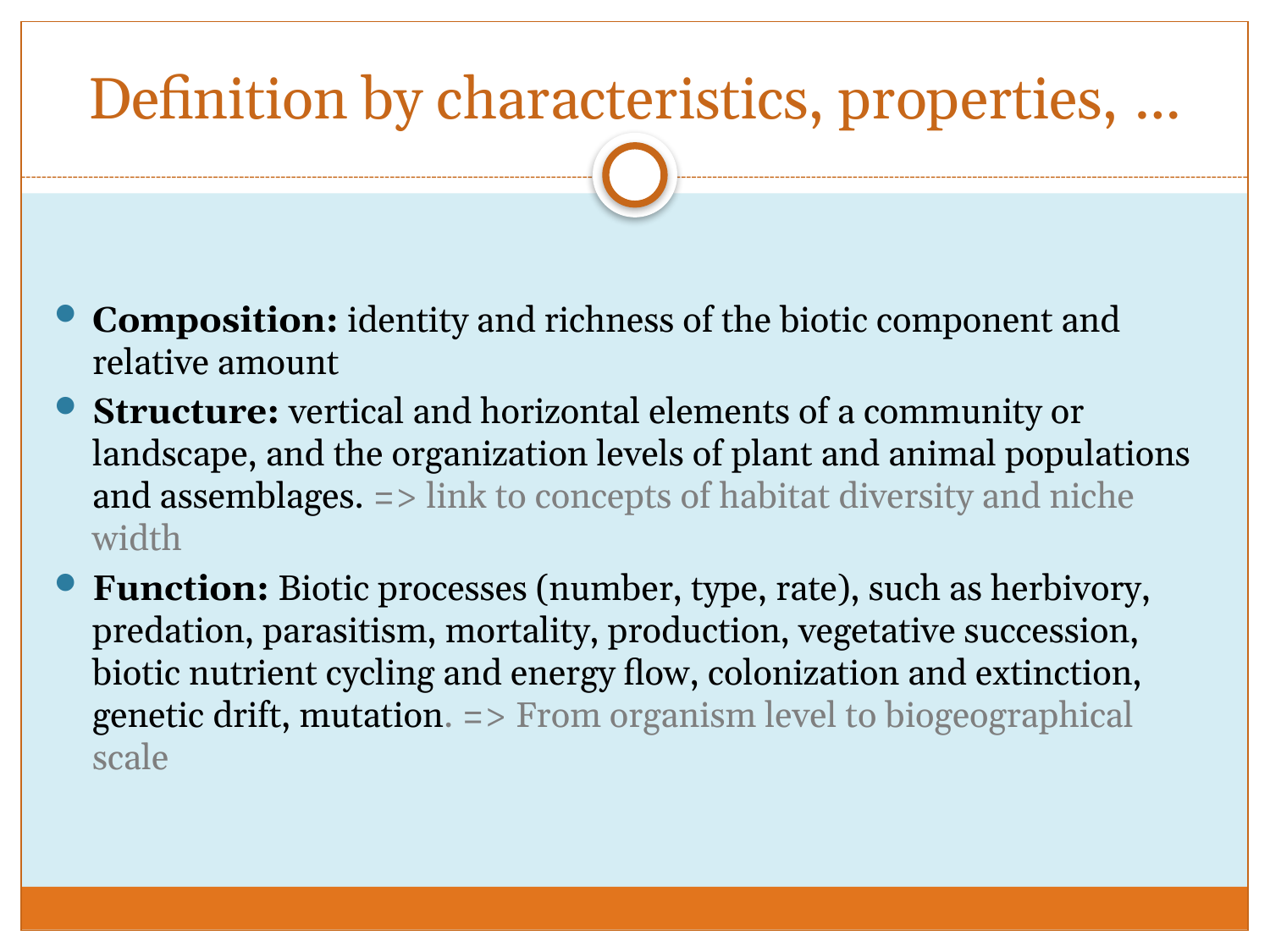

# Definition by characteristics, properties, …
Composition: identity and richness of the biotic component and relative amount
Structure: vertical and horizontal elements of a community or landscape, and the organization levels of plant and animal populations and assemblages. => link to concepts of habitat diversity and niche width
Function: Biotic processes (number, type, rate), such as herbivory, predation, parasitism, mortality, production, vegetative succession, biotic nutrient cycling and energy flow, colonization and extinction, genetic drift, mutation. => From organism level to biogeographical scale